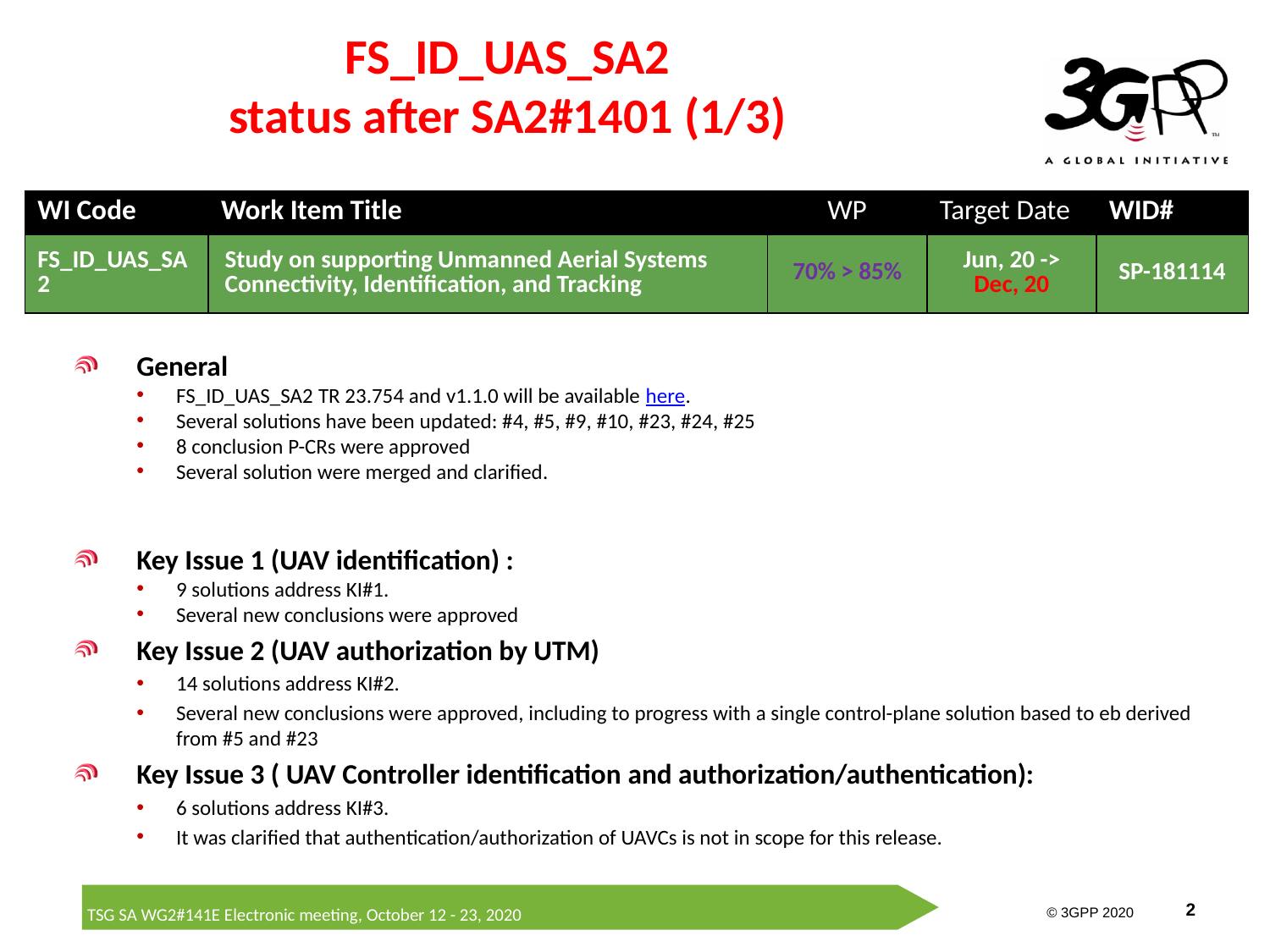

# FS_ID_UAS_SA2 status after SA2#1401 (1/3)
| WI Code | Work Item Title | WP | Target Date | WID# |
| --- | --- | --- | --- | --- |
| FS\_ID\_UAS\_SA2 | Study on supporting Unmanned Aerial Systems Connectivity, Identification, and Tracking | 70% > 85% | Jun, 20 -> Dec, 20 | SP-181114 |
General
FS_ID_UAS_SA2 TR 23.754 and v1.1.0 will be available here.
Several solutions have been updated: #4, #5, #9, #10, #23, #24, #25
8 conclusion P-CRs were approved
Several solution were merged and clarified.

Key Issue 1 (UAV identification) :
9 solutions address KI#1.
Several new conclusions were approved
Key Issue 2 (UAV authorization by UTM)
14 solutions address KI#2.
Several new conclusions were approved, including to progress with a single control-plane solution based to eb derived from #5 and #23
Key Issue 3 ( UAV Controller identification and authorization/authentication):
6 solutions address KI#3.
It was clarified that authentication/authorization of UAVCs is not in scope for this release.